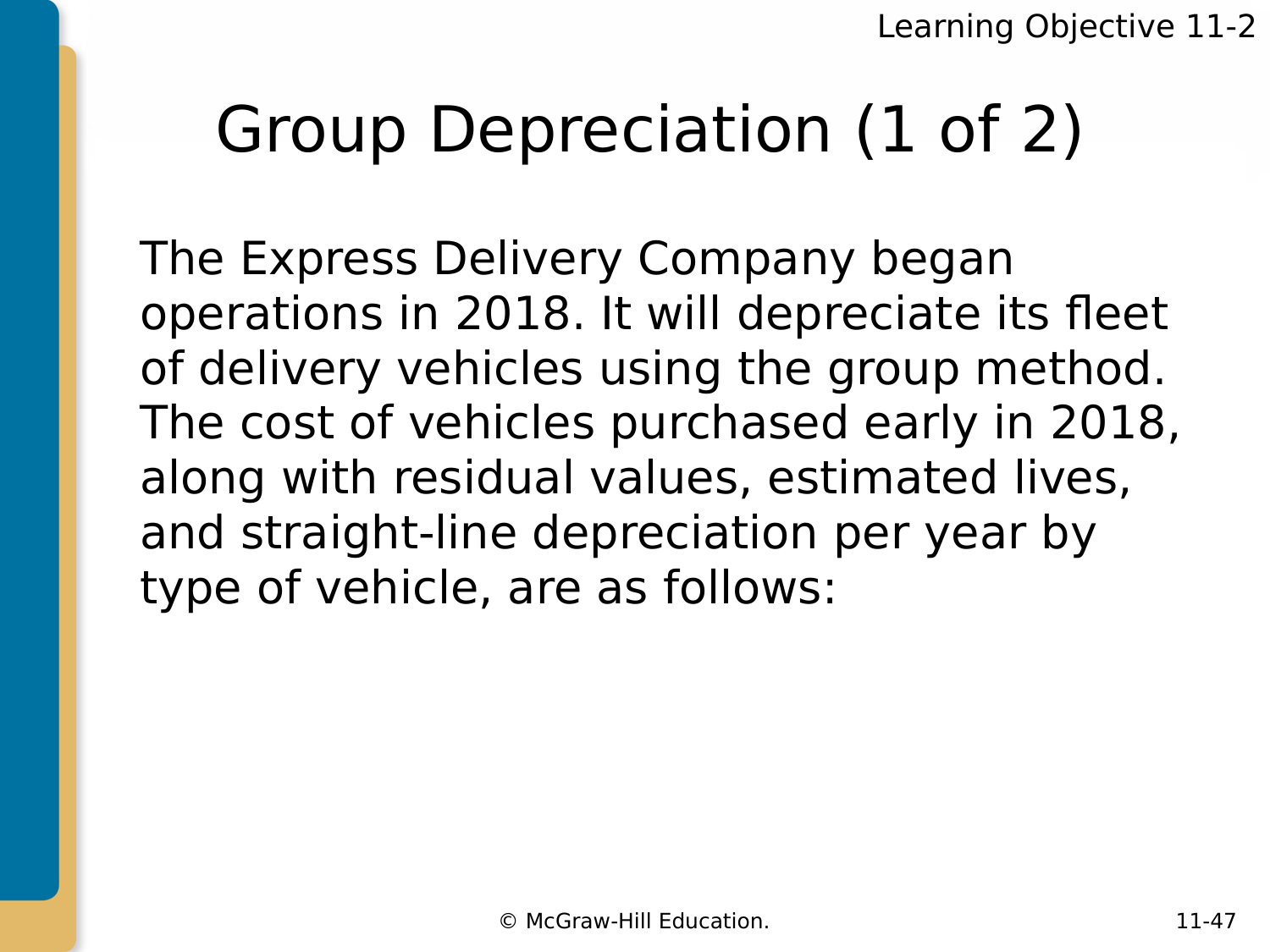

Learning Objective 11-2
# Group Depreciation (1 of 2)
The Express Delivery Company began operations in 2018. It will depreciate its fleet of delivery vehicles using the group method. The cost of vehicles purchased early in 2018, along with residual values, estimated lives, and straight-line depreciation per year by type of vehicle, are as follows: